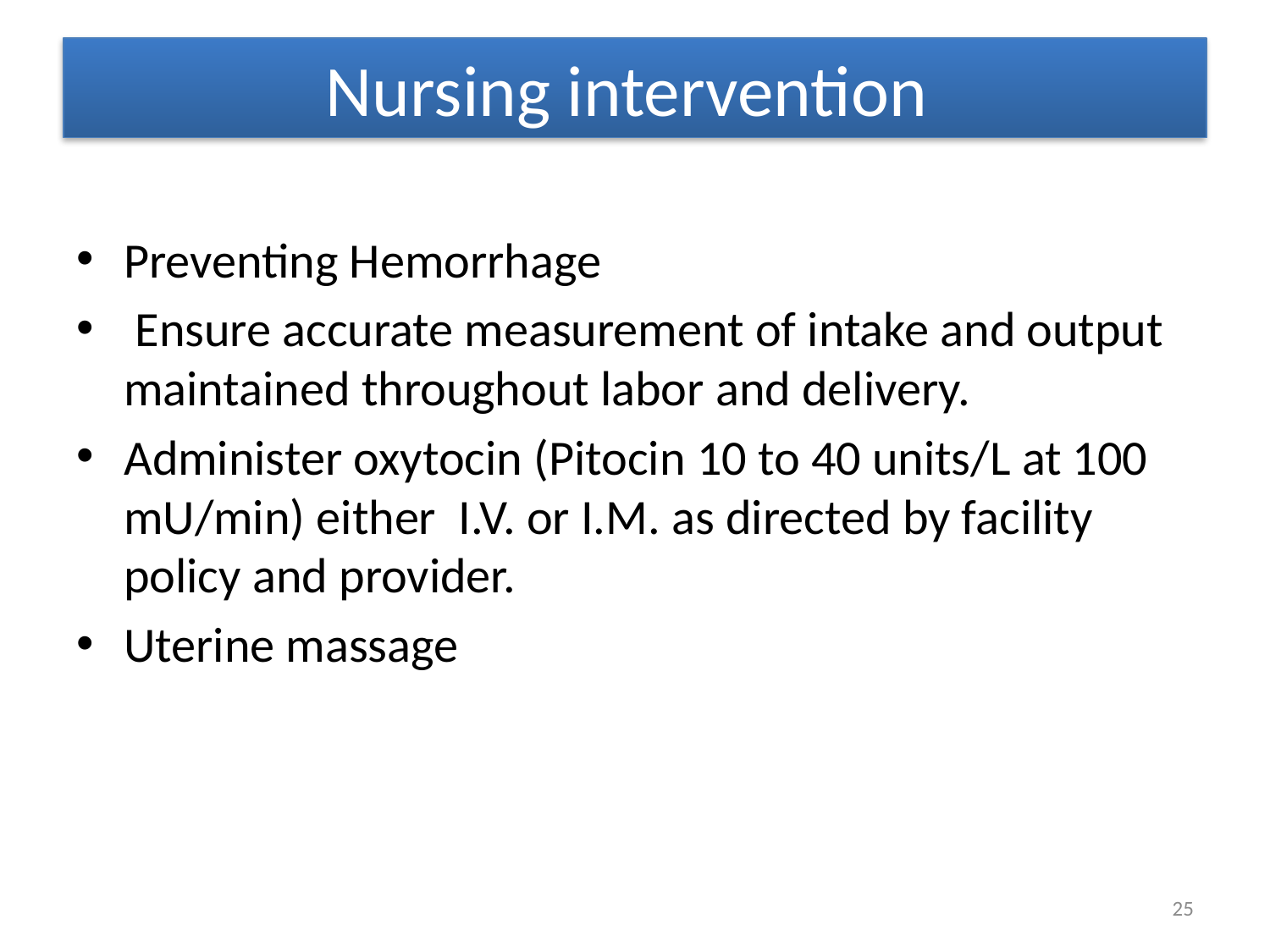

# Nursing intervention
Preventing Hemorrhage
 Ensure accurate measurement of intake and output maintained throughout labor and delivery.
Administer oxytocin (Pitocin 10 to 40 units/L at 100 mU/min) either  I.V. or I.M. as directed by facility policy and provider.
Uterine massage
25